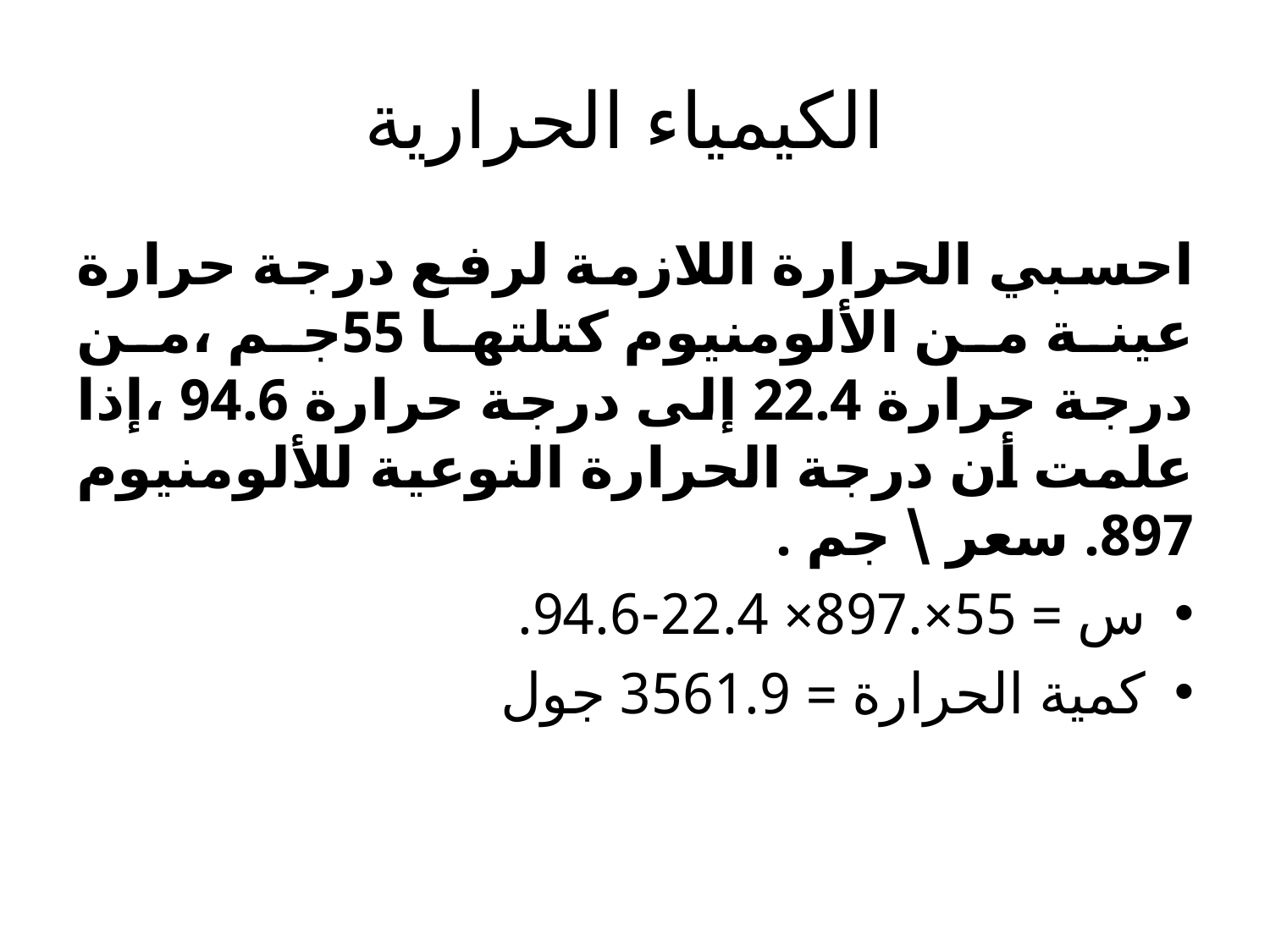

# الكيمياء الحرارية
احسبي الحرارة اللازمة لرفع درجة حرارة عينة من الألومنيوم كتلتها 55جم ،من درجة حرارة 22.4 إلى درجة حرارة 94.6 ،إذا علمت أن درجة الحرارة النوعية للألومنيوم 897. سعر \ جم .
س = 55×.897× 22.4-94.6.
كمية الحرارة = 3561.9 جول